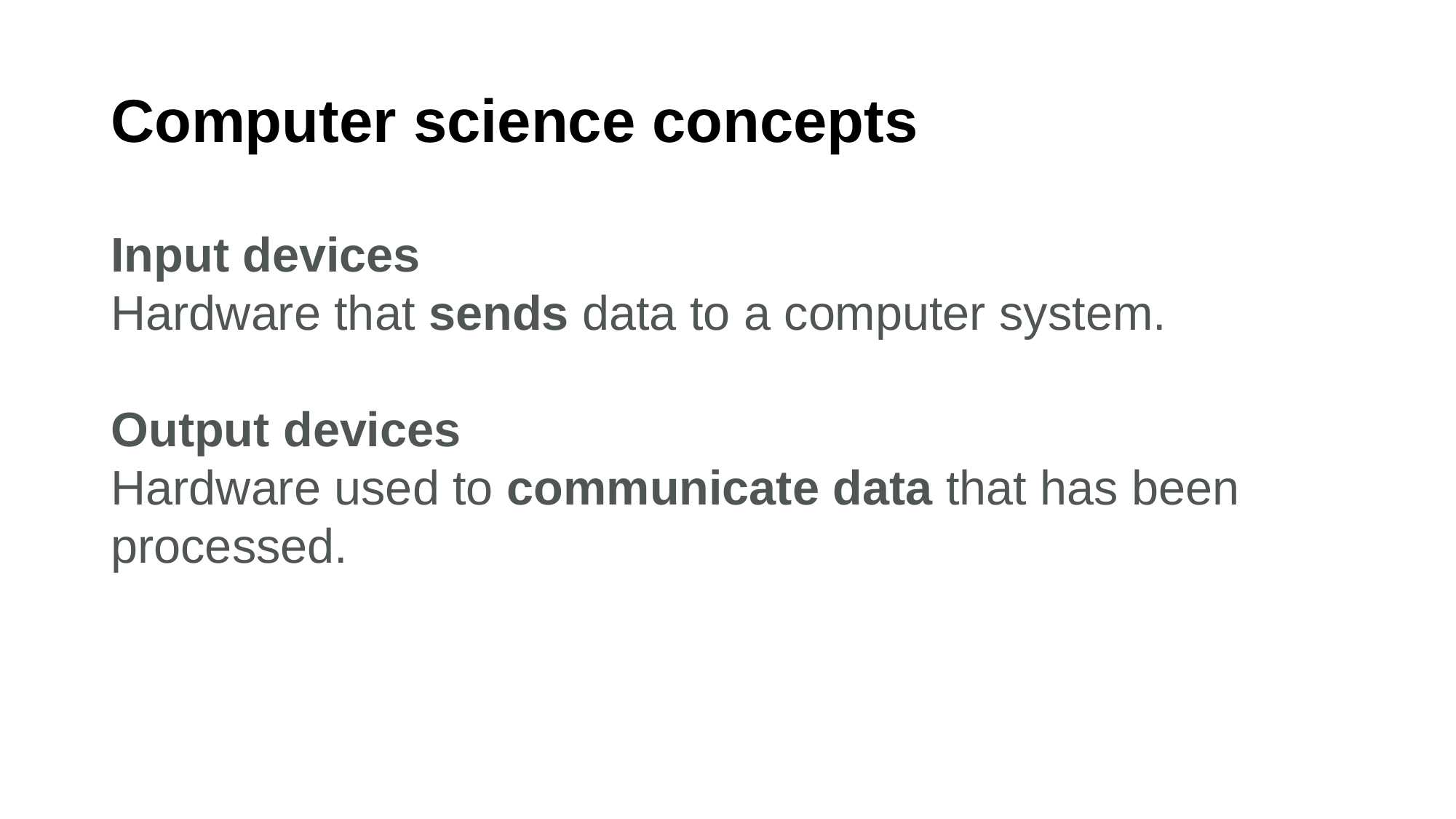

# Computer science concepts
Input devices
Hardware that sends data to a computer system.

Output devices
Hardware used to communicate data that has been processed.